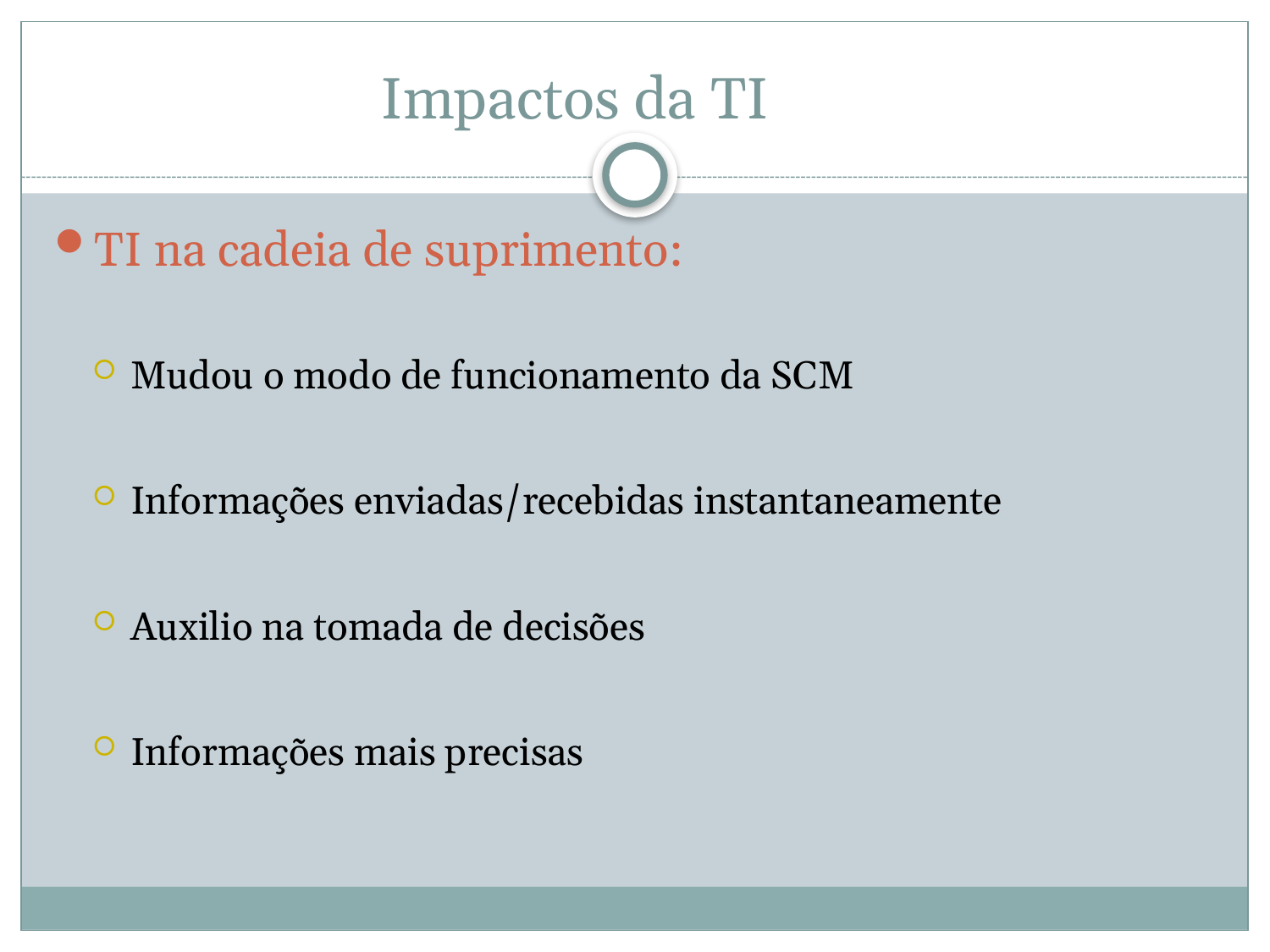

# Impactos da TI
TI na cadeia de suprimento:

Mudou o modo de funcionamento da SCM

Informações enviadas/recebidas instantaneamente

Auxilio na tomada de decisões

Informações mais precisas